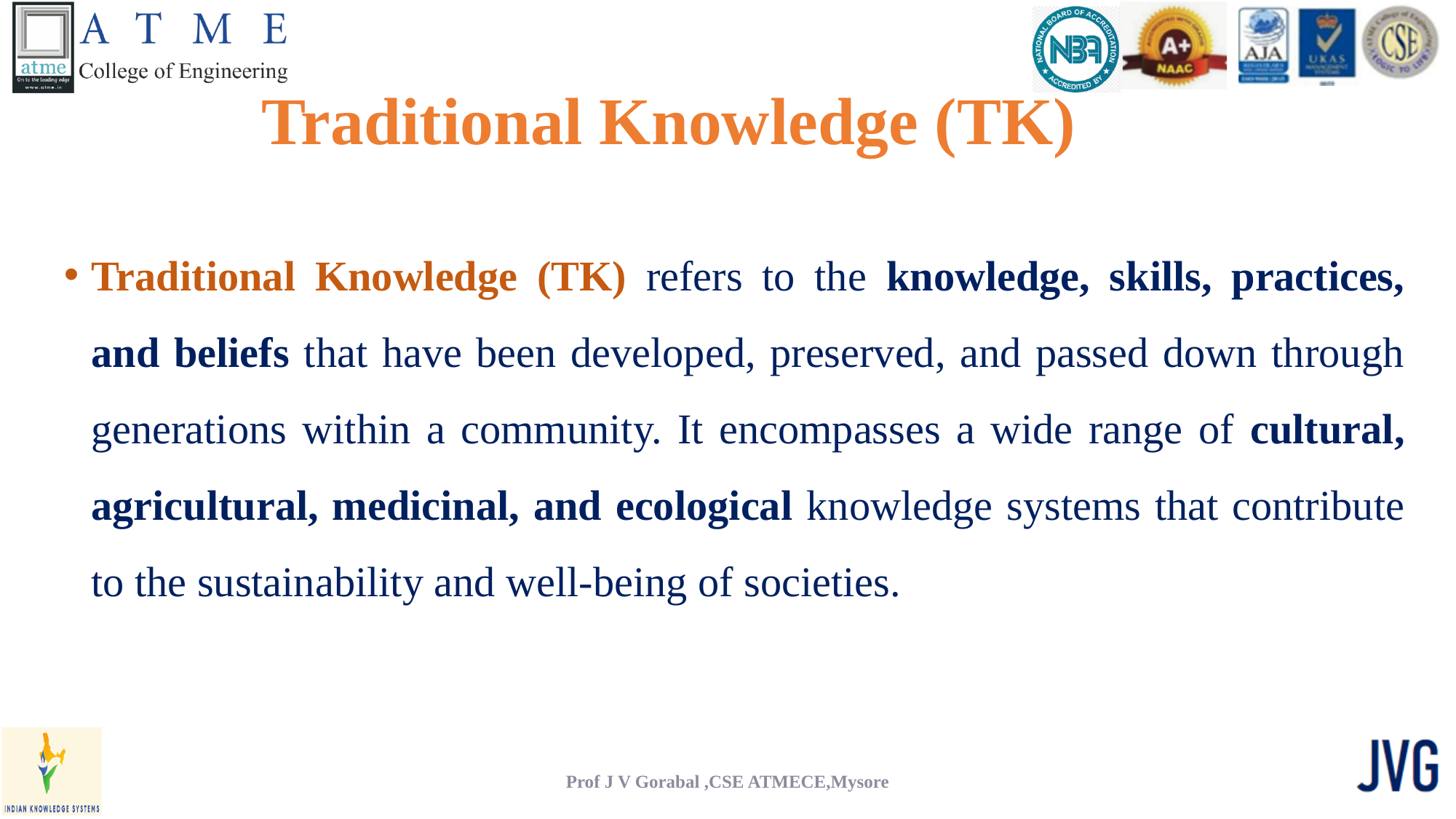

# Traditional Knowledge (TK)
Traditional Knowledge (TK) refers to the knowledge, skills, practices, and beliefs that have been developed, preserved, and passed down through generations within a community. It encompasses a wide range of cultural, agricultural, medicinal, and ecological knowledge systems that contribute to the sustainability and well-being of societies.
Prof J V Gorabal ,CSE ATMECE,Mysore